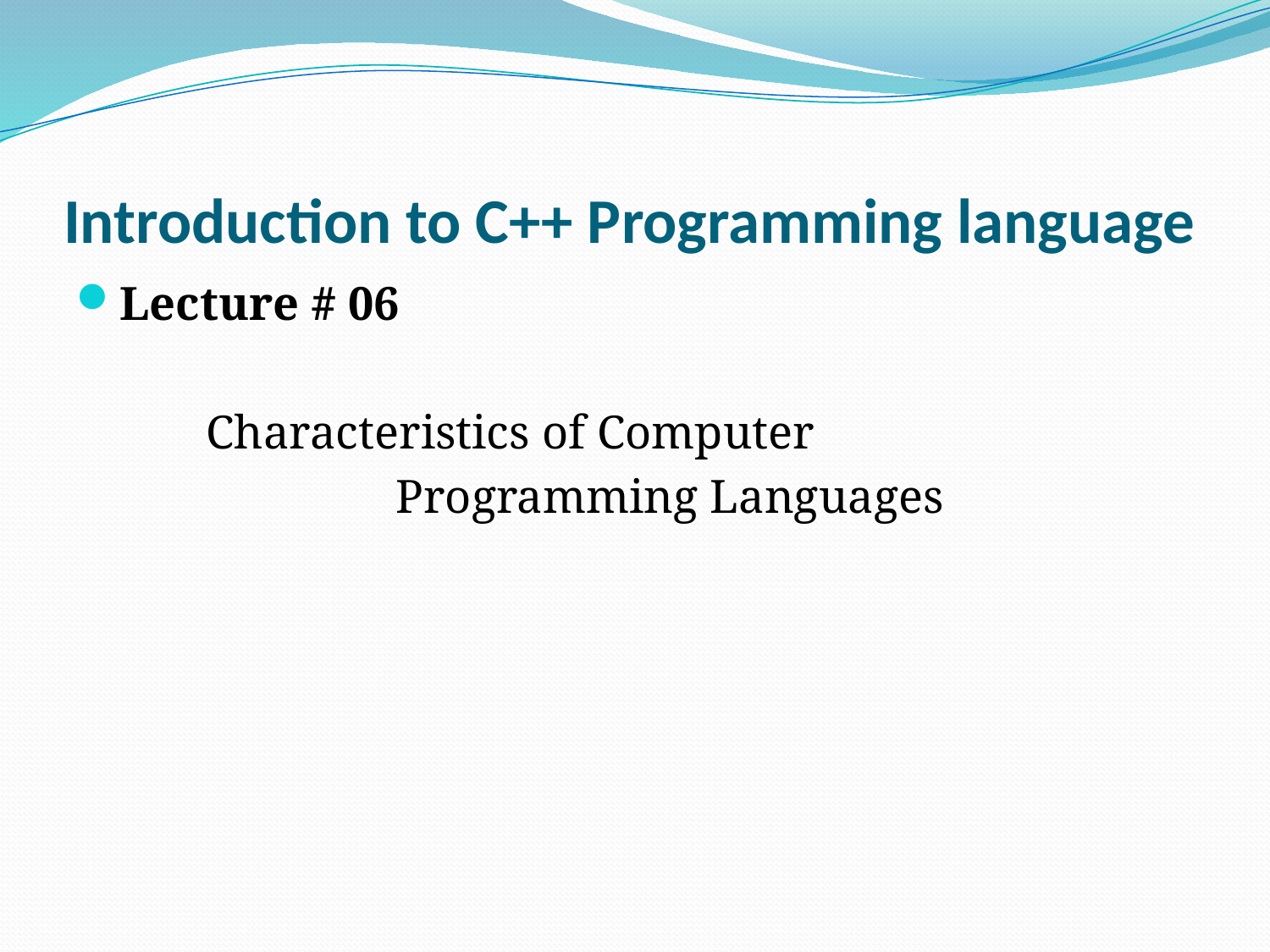

# Introduction to C++ Programming language
Lecture # 06

           Characteristics of Computer
                           Programming Languages